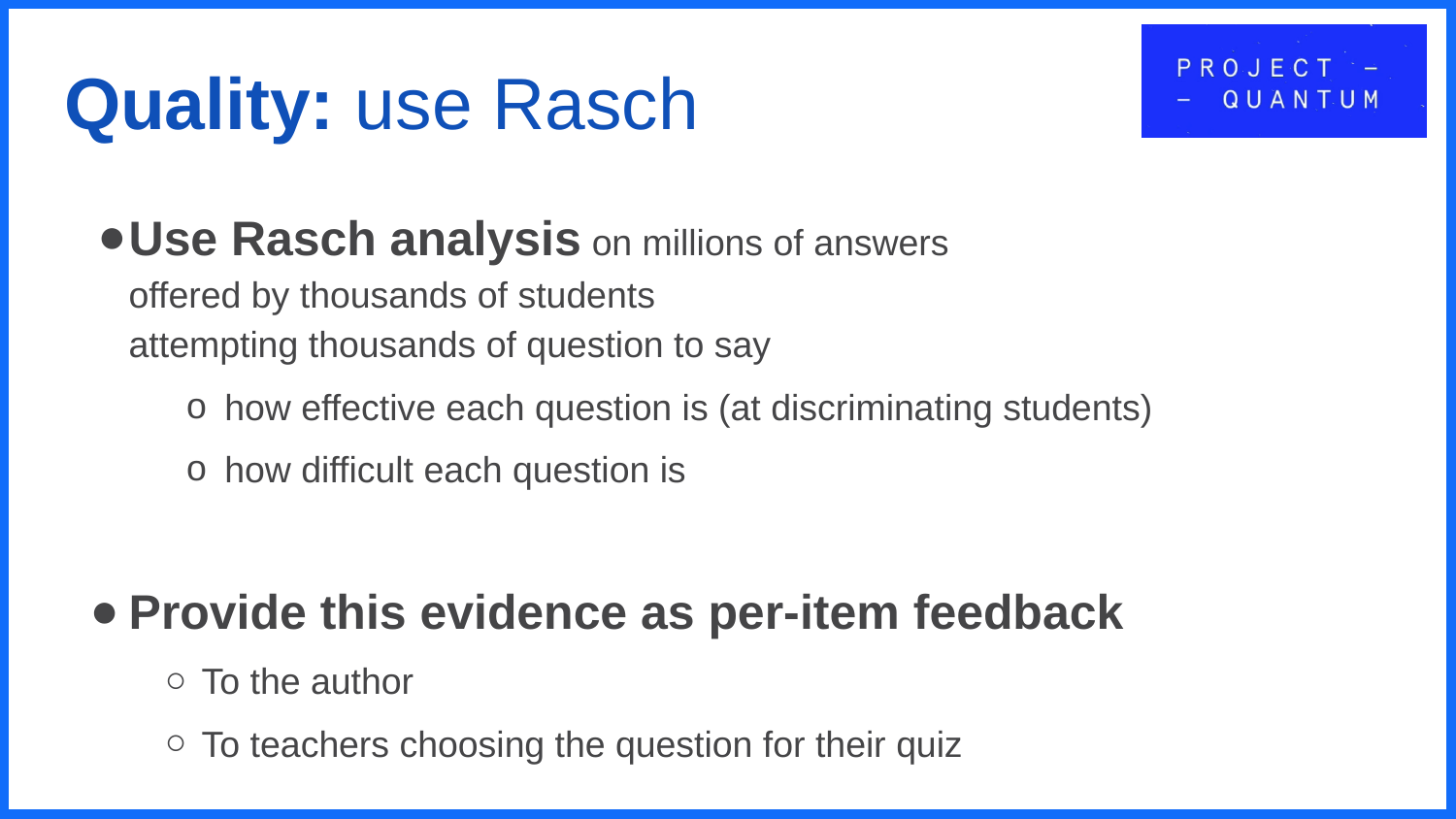

# Quality: use Rasch
Use Rasch analysis on millions of answers
offered by thousands of students
attempting thousands of question to say
how effective each question is (at discriminating students)
how difficult each question is

Provide this evidence as per-item feedback
To the author
To teachers choosing the question for their quiz